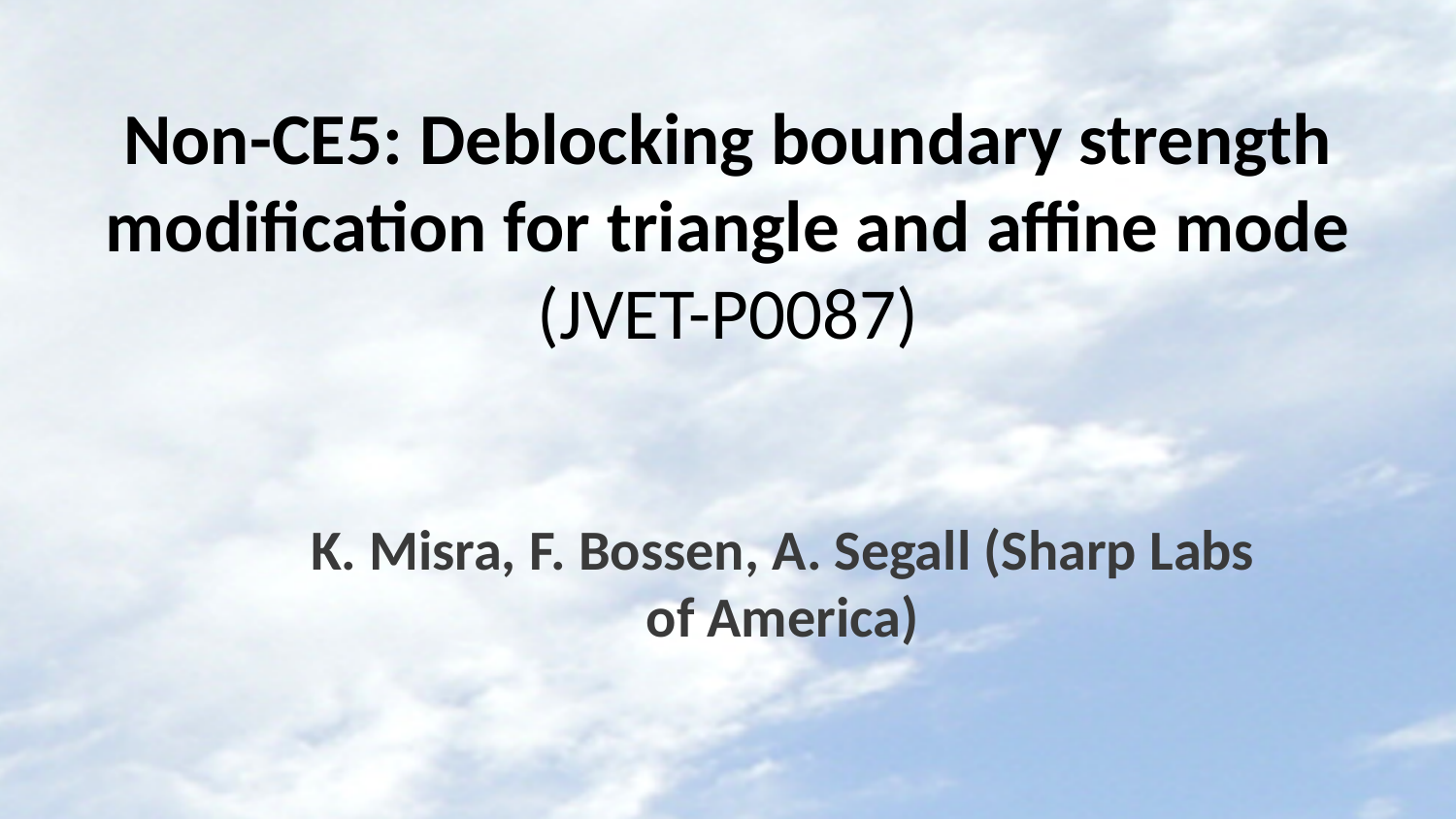

# Non-CE5: Deblocking boundary strength modification for triangle and affine mode (JVET-P0087)
K. Misra, F. Bossen, A. Segall (Sharp Labs of America)